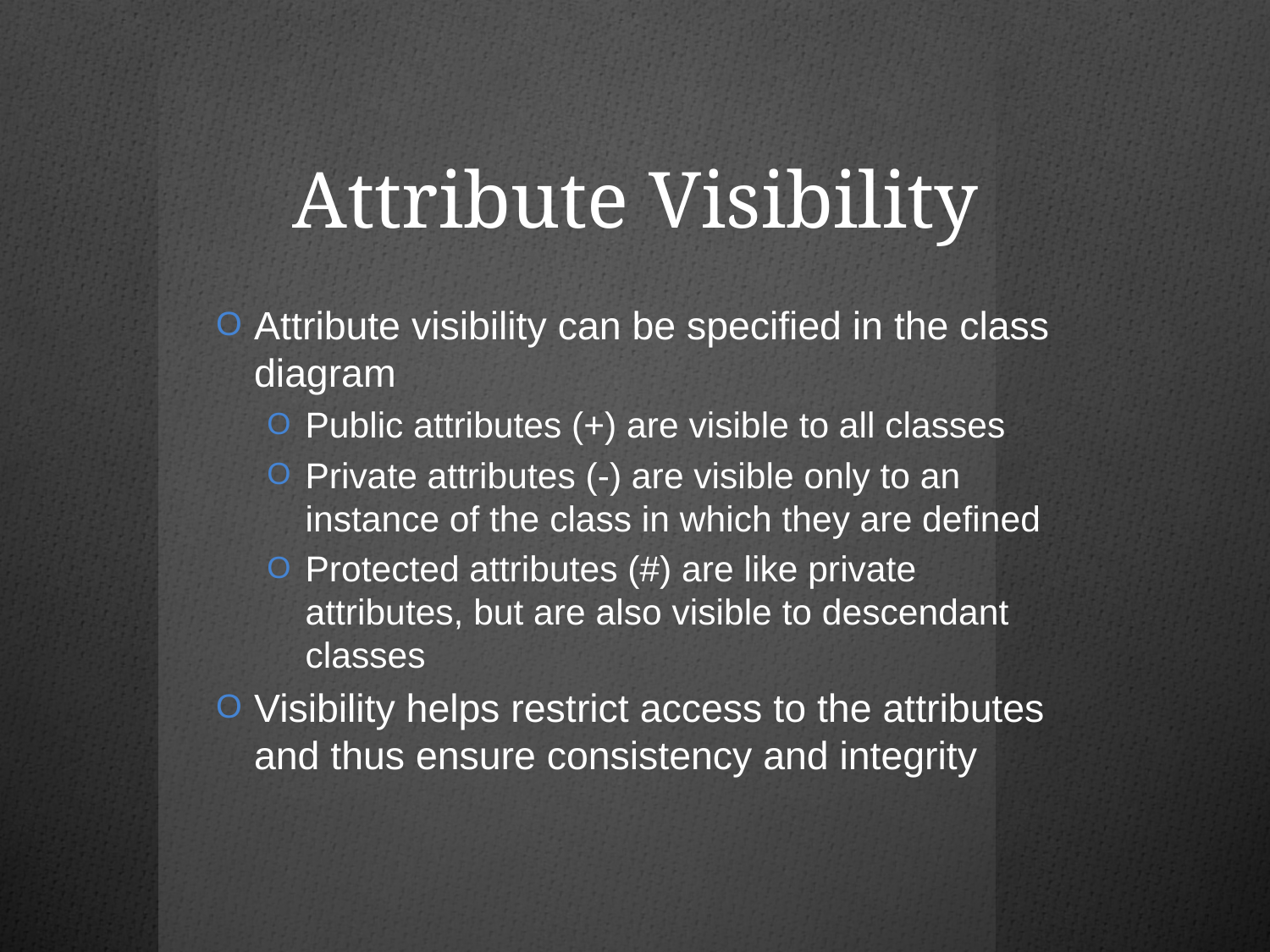

# Attribute Visibility
Attribute visibility can be specified in the class diagram
Public attributes (+) are visible to all classes
Private attributes (-) are visible only to an instance of the class in which they are defined
Protected attributes (#) are like private attributes, but are also visible to descendant classes
Visibility helps restrict access to the attributes and thus ensure consistency and integrity